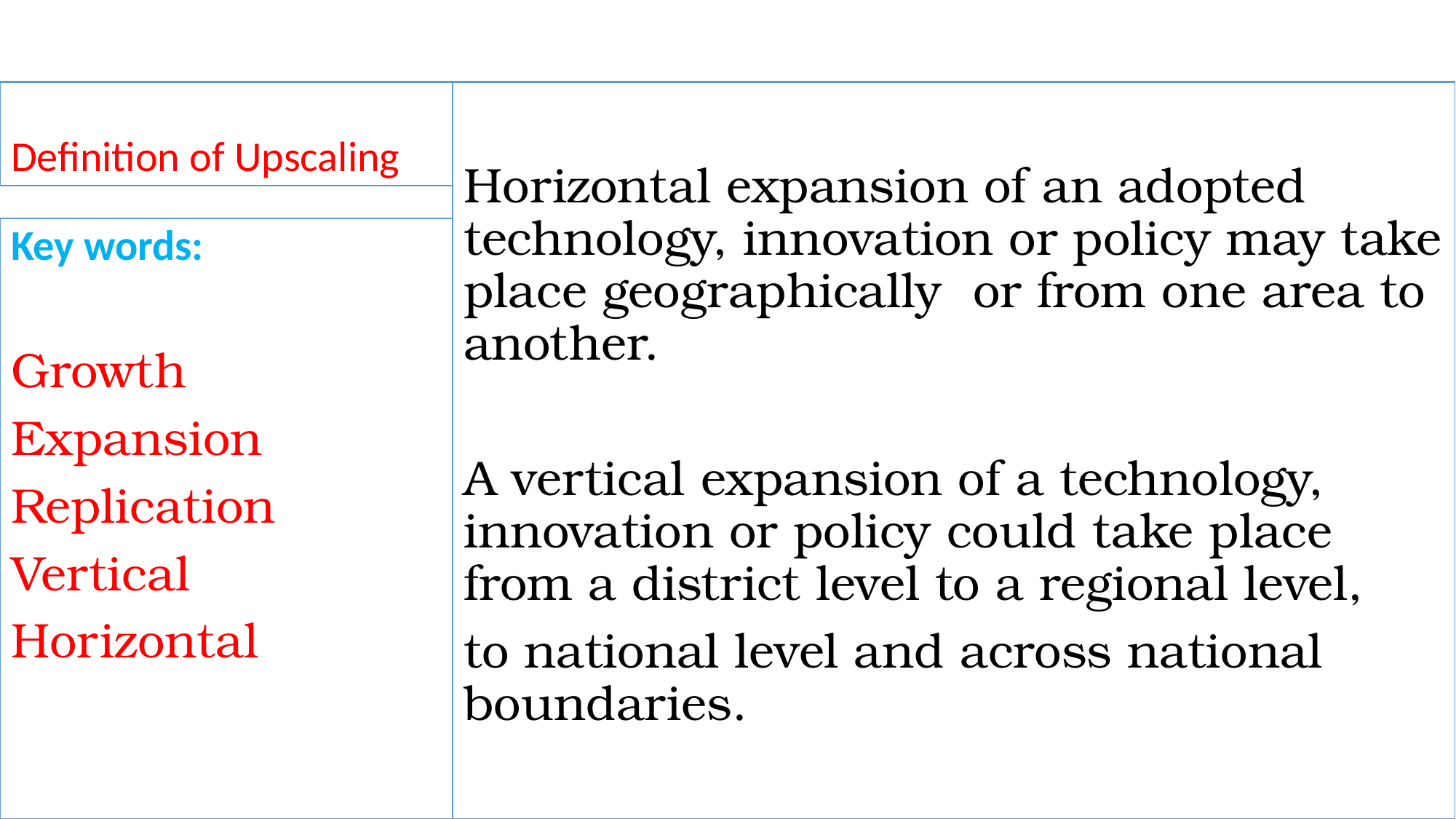

# Definition of Upscaling

Horizontal expansion of an adopted technology, innovation or policy may take place geographically  or from one area to another.

A vertical expansion of a technology, innovation or policy could take place from a district level to a regional level,
to national level and across national boundaries.

Key words:

Growth
Expansion
Replication
Vertical
Horizontal